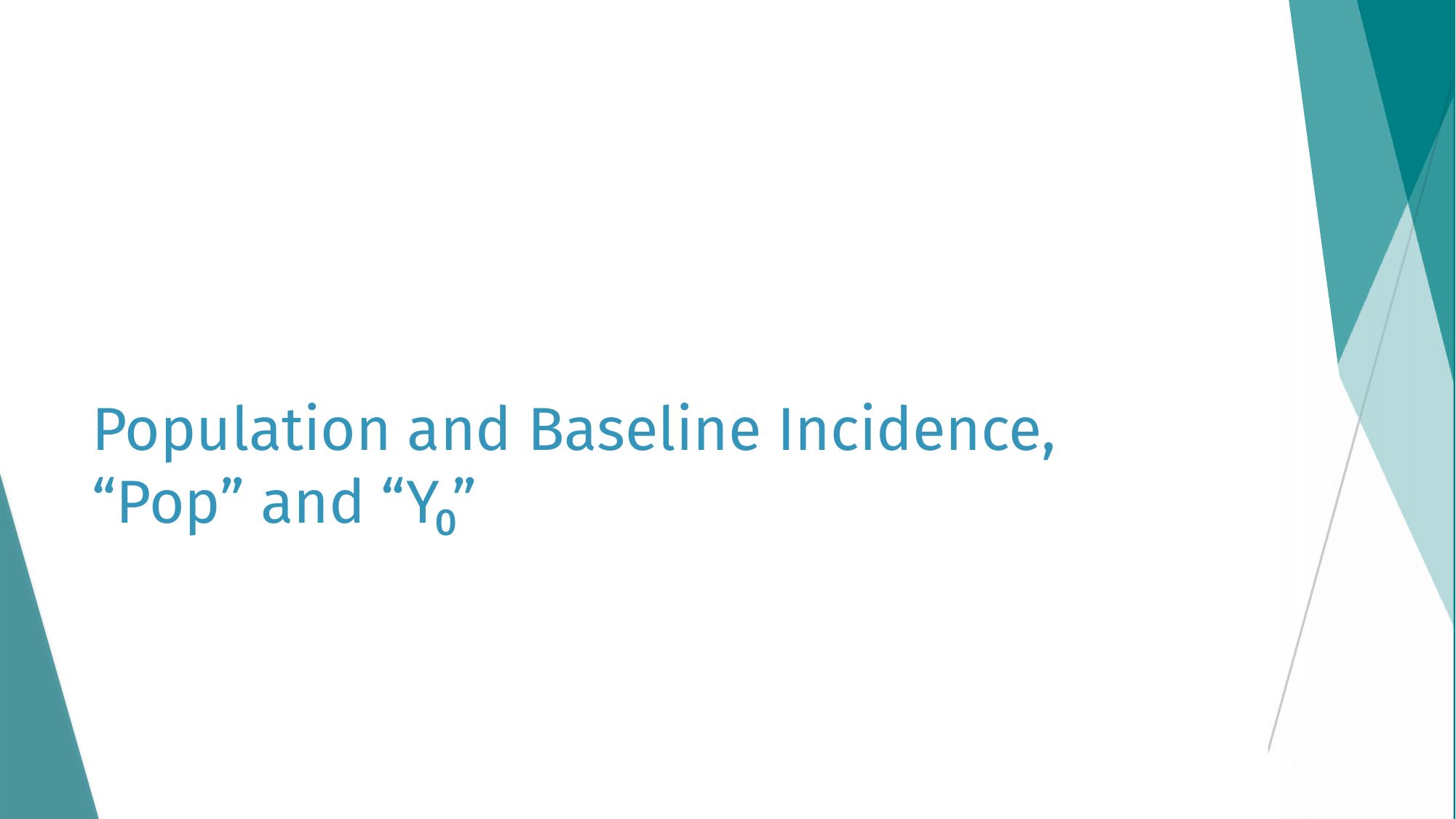

# Population and Baseline Incidence, “Pop” and “Y₀”

44